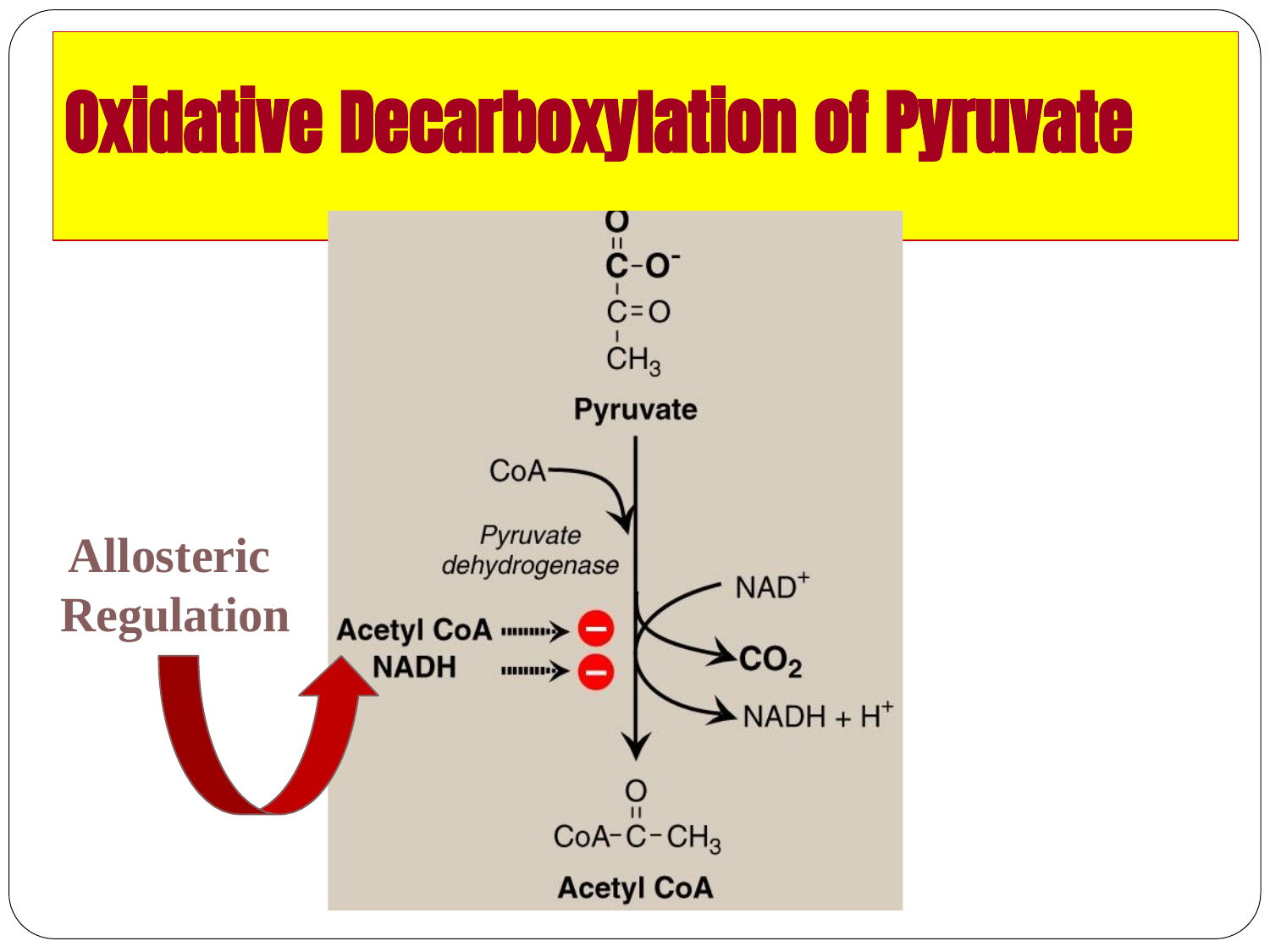

# Oxidative Decarboxylation of Pyruvate

Allosteric
Regulation